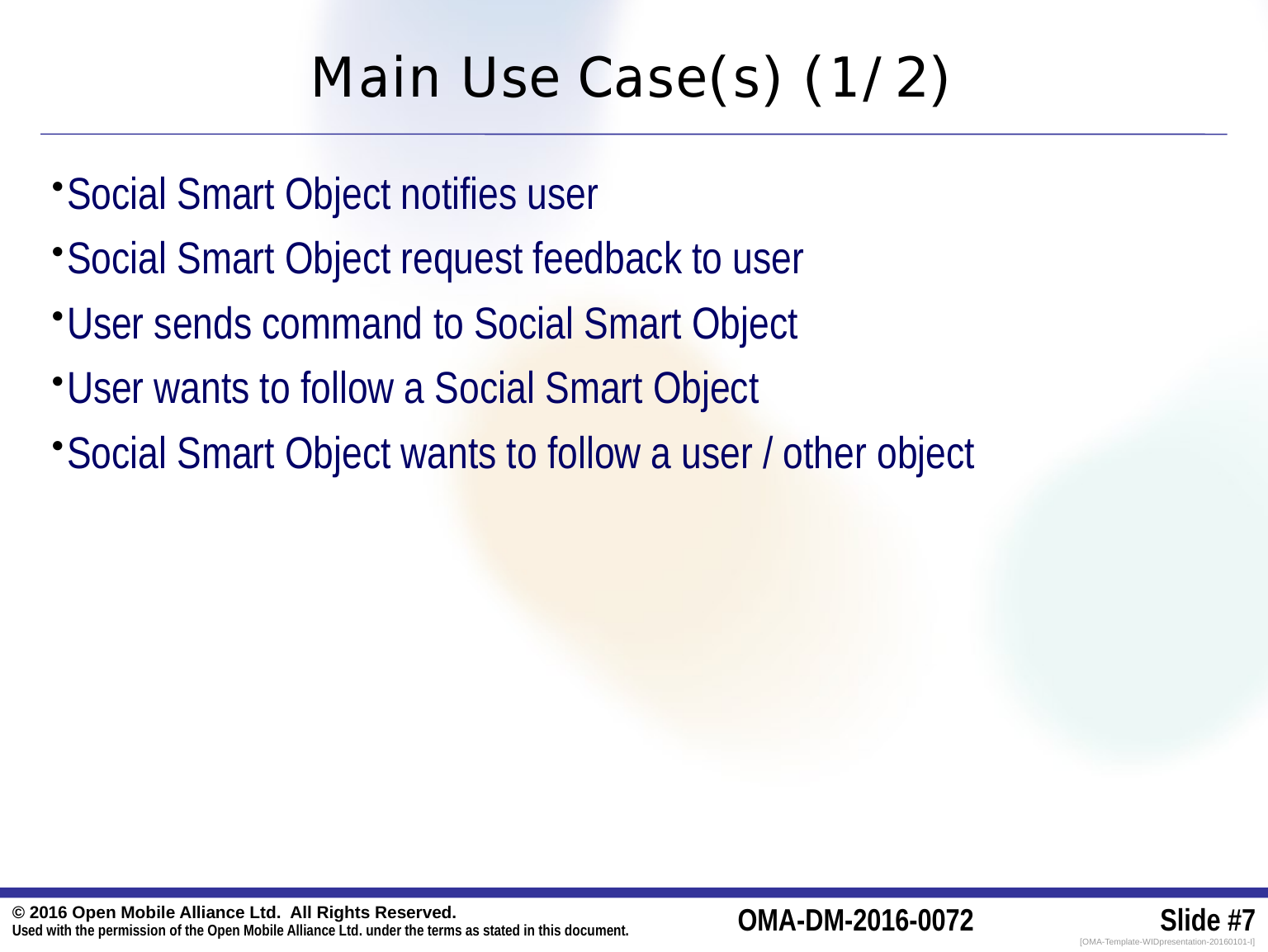

# Main Use Case(s) (1/2)
Social Smart Object notifies user
Social Smart Object request feedback to user
User sends command to Social Smart Object
User wants to follow a Social Smart Object
Social Smart Object wants to follow a user / other object